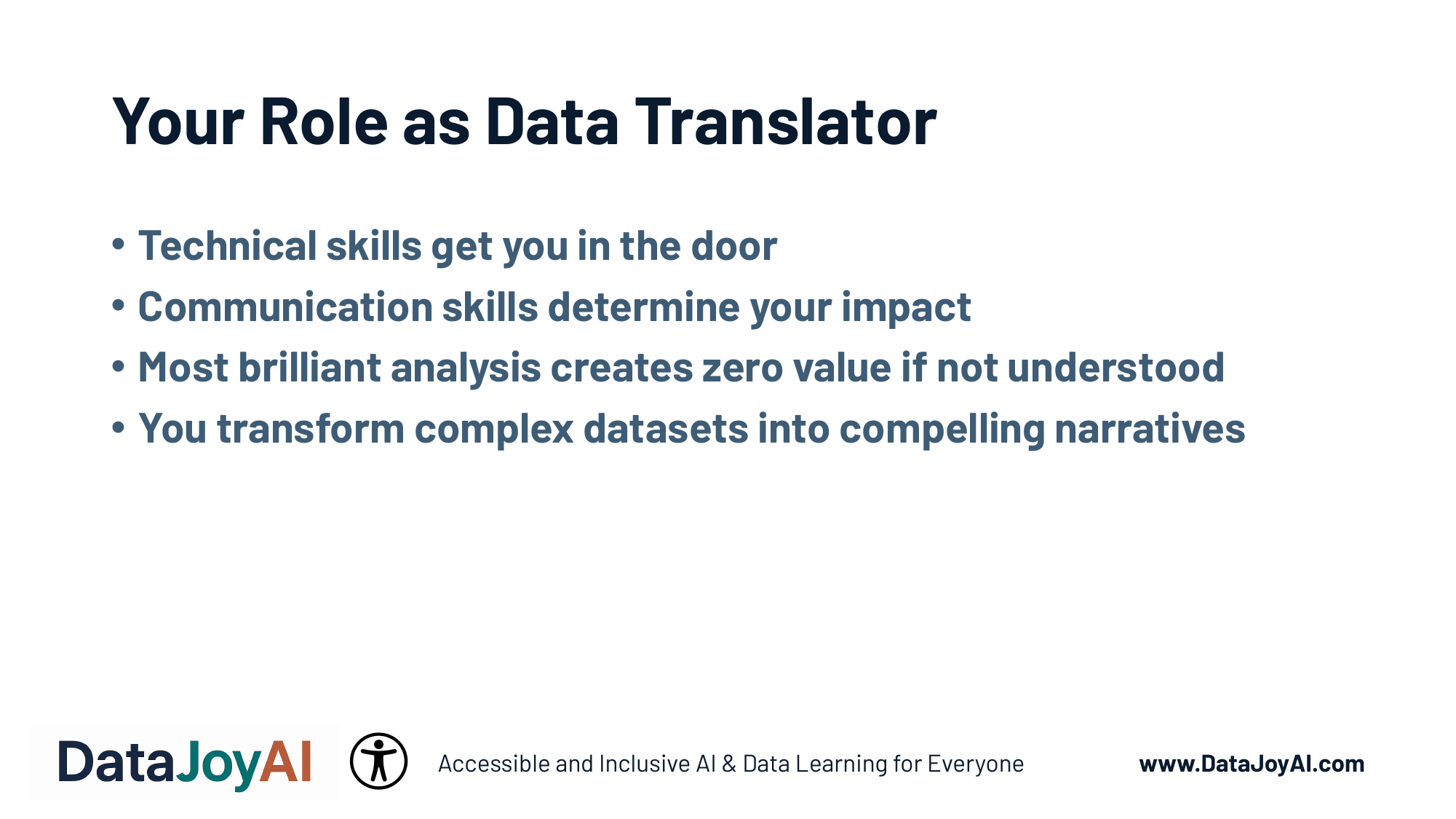

# Your Role as Data Translator
Technical skills get you in the door
Communication skills determine your impact
Most brilliant analysis creates zero value if not understood
You transform complex datasets into compelling narratives